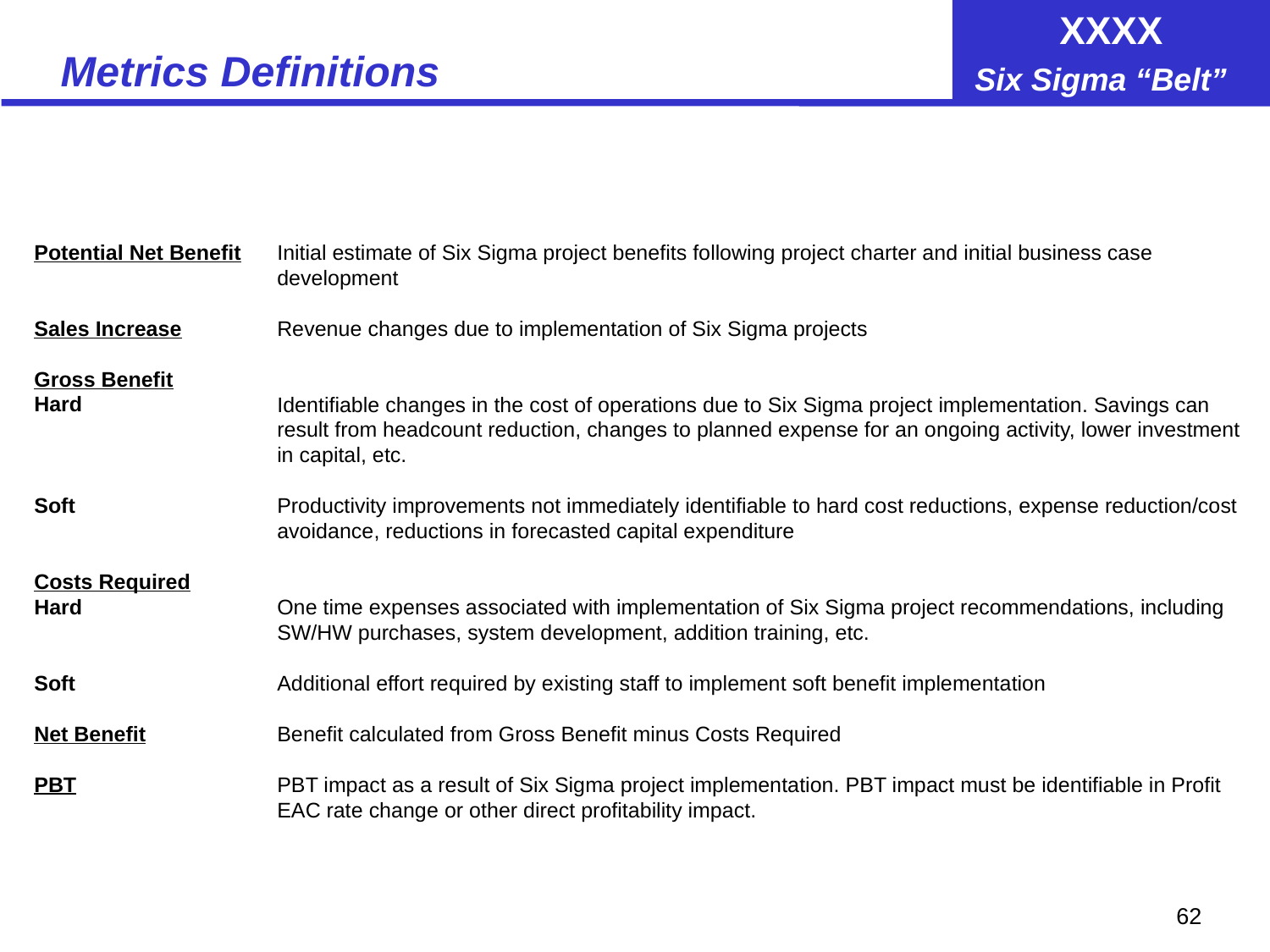

# Metrics Definitions
Potential Net Benefit

Sales Increase

Gross Benefit
Hard

Soft

Costs Required
Hard

Soft

Net Benefit

PBT
Initial estimate of Six Sigma project benefits following project charter and initial business case development

Revenue changes due to implementation of Six Sigma projects

Identifiable changes in the cost of operations due to Six Sigma project implementation. Savings can result from headcount reduction, changes to planned expense for an ongoing activity, lower investment in capital, etc.

Productivity improvements not immediately identifiable to hard cost reductions, expense reduction/cost avoidance, reductions in forecasted capital expenditure

One time expenses associated with implementation of Six Sigma project recommendations, including SW/HW purchases, system development, addition training, etc.

Additional effort required by existing staff to implement soft benefit implementation

Benefit calculated from Gross Benefit minus Costs Required

PBT impact as a result of Six Sigma project implementation. PBT impact must be identifiable in Profit EAC rate change or other direct profitability impact.